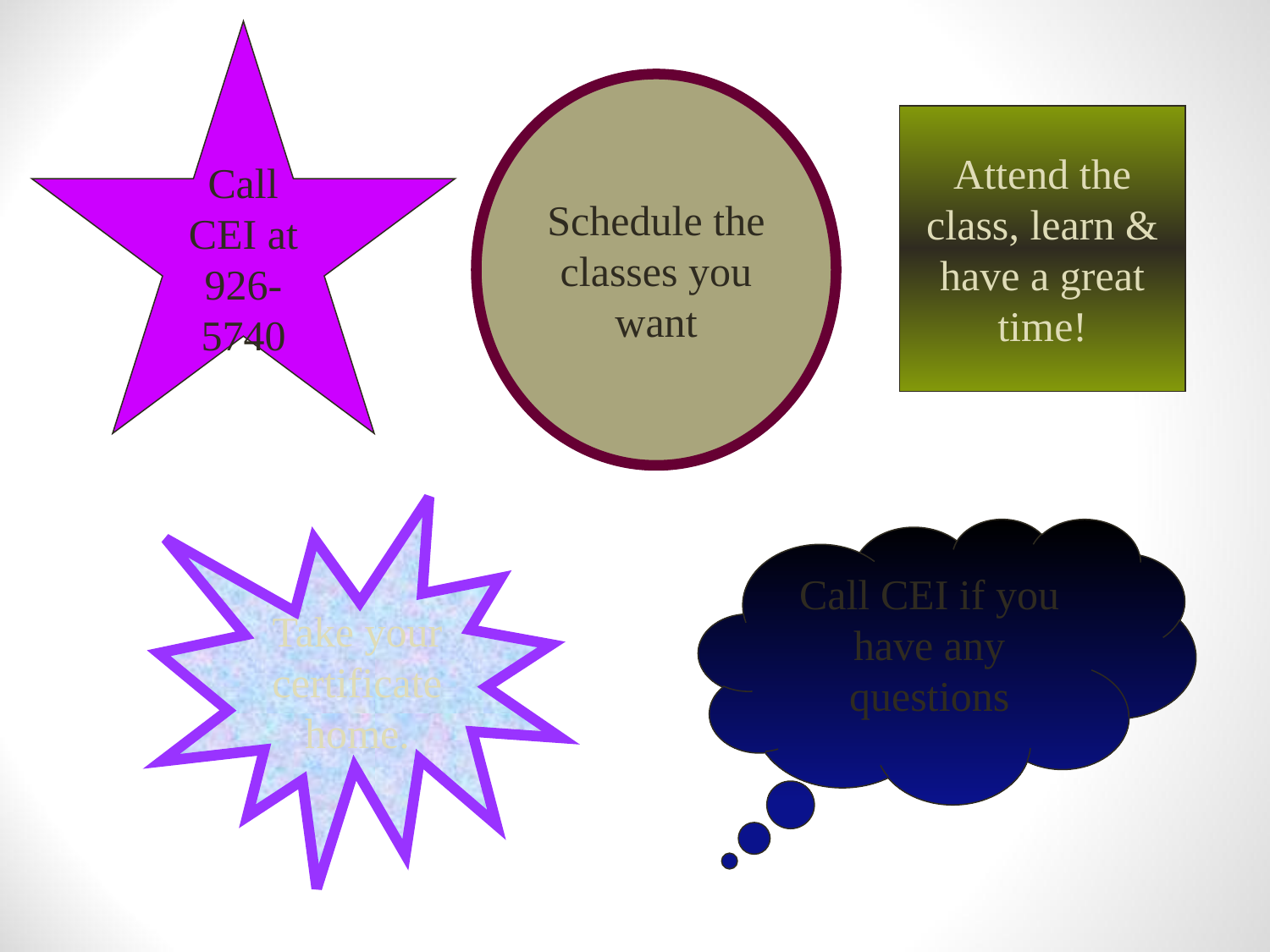

Call CEI at 926-5740
Schedule the classes you want
Attend the class, learn & have a great time!
Take your certificate home.
Call CEI if you have any questions